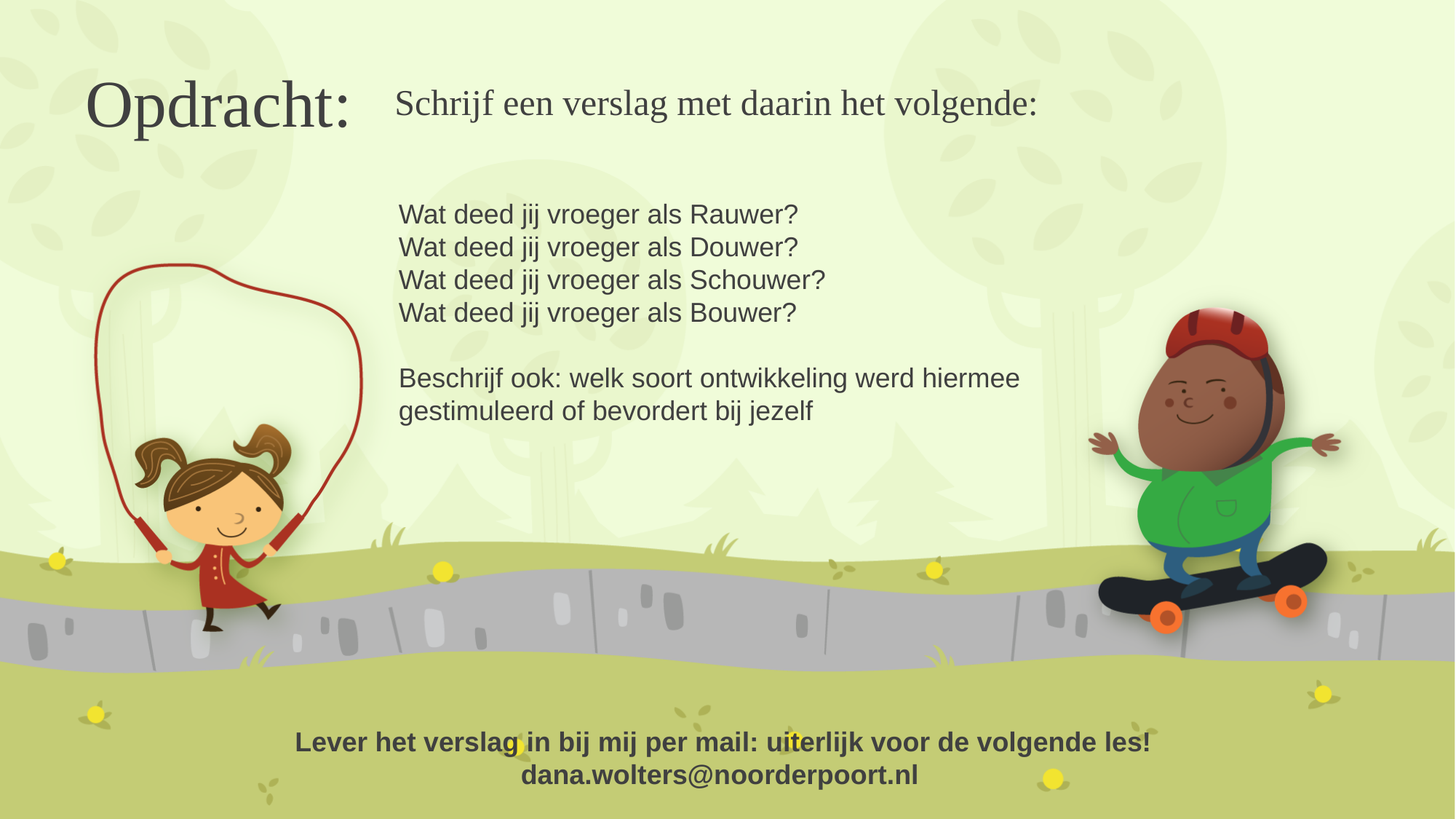

# Opdracht:
Schrijf een verslag met daarin het volgende:

Wat deed jij vroeger als Rauwer?
Wat deed jij vroeger als Douwer?
Wat deed jij vroeger als Schouwer?
Wat deed jij vroeger als Bouwer?

Beschrijf ook: welk soort ontwikkeling werd hiermee
gestimuleerd of bevordert bij jezelf
Lever het verslag in bij mij per mail: uiterlijk voor de volgende les!
dana.wolters@noorderpoort.nl